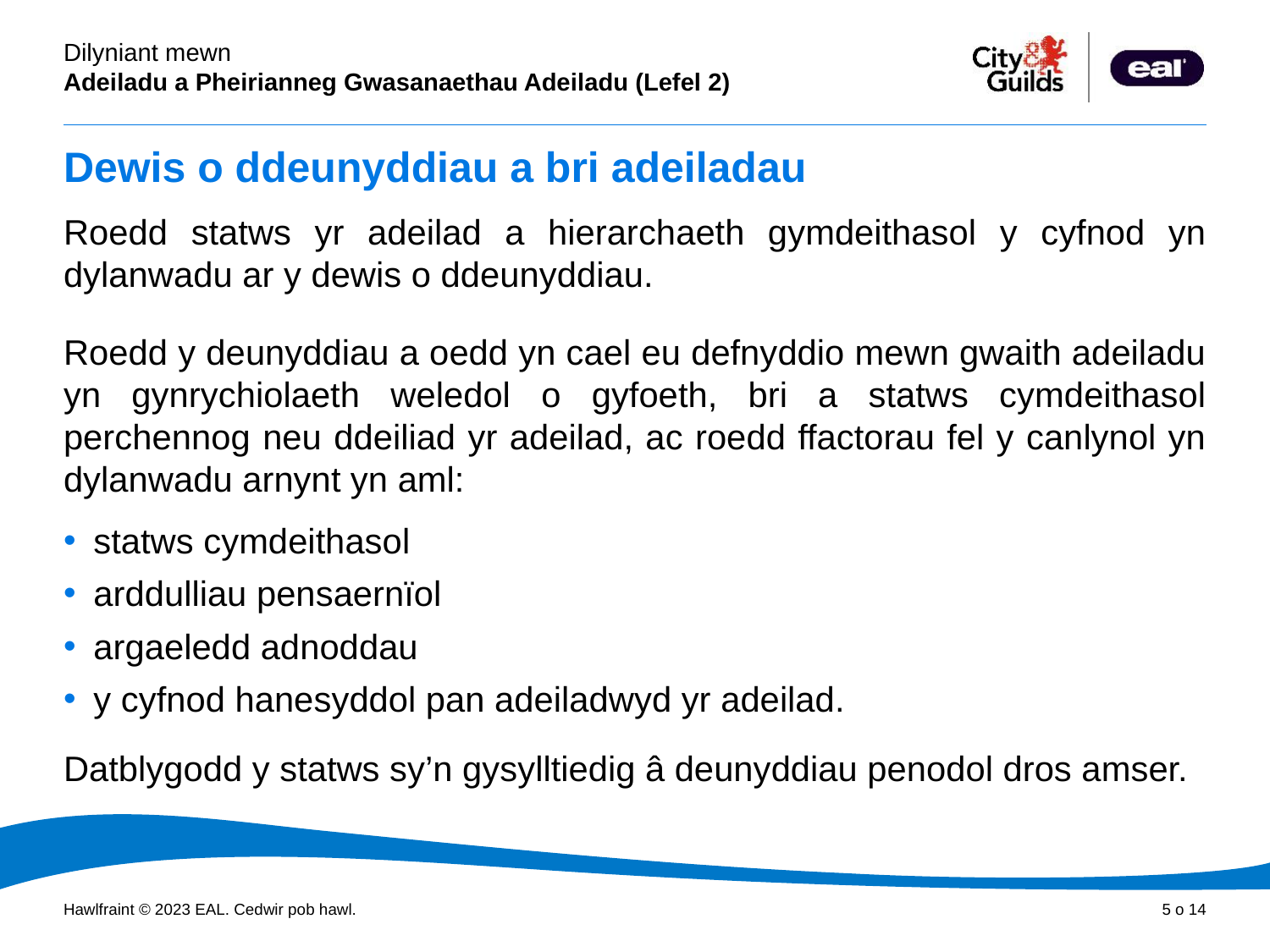

# Dewis o ddeunyddiau a bri adeiladau
Roedd statws yr adeilad a hierarchaeth gymdeithasol y cyfnod yn dylanwadu ar y dewis o ddeunyddiau.
Roedd y deunyddiau a oedd yn cael eu defnyddio mewn gwaith adeiladu yn gynrychiolaeth weledol o gyfoeth, bri a statws cymdeithasol perchennog neu ddeiliad yr adeilad, ac roedd ffactorau fel y canlynol yn dylanwadu arnynt yn aml:
statws cymdeithasol
arddulliau pensaernïol
argaeledd adnoddau
y cyfnod hanesyddol pan adeiladwyd yr adeilad.
Datblygodd y statws sy’n gysylltiedig â deunyddiau penodol dros amser.